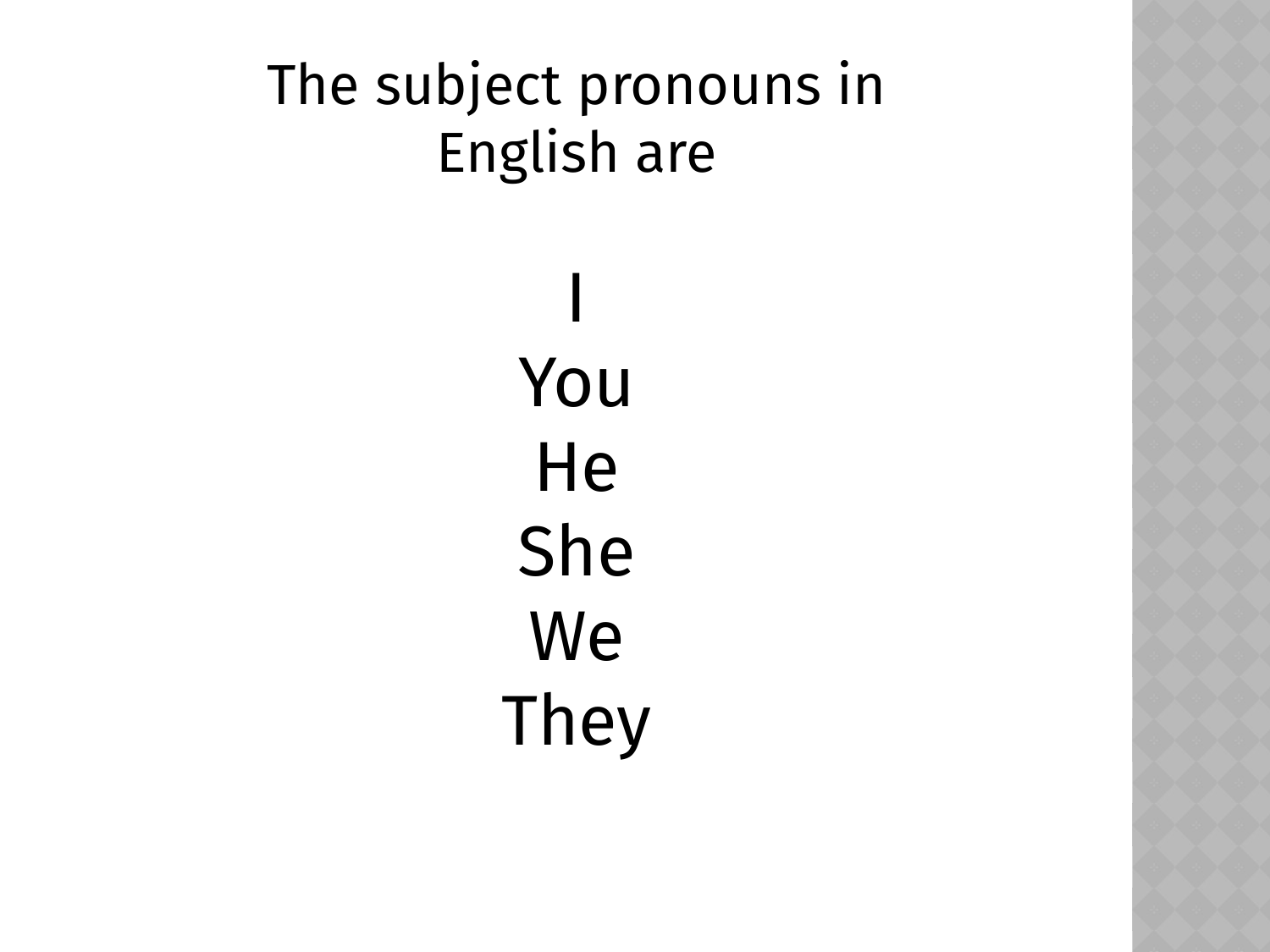

The subject pronouns in English are
I
You
He
She
We
They